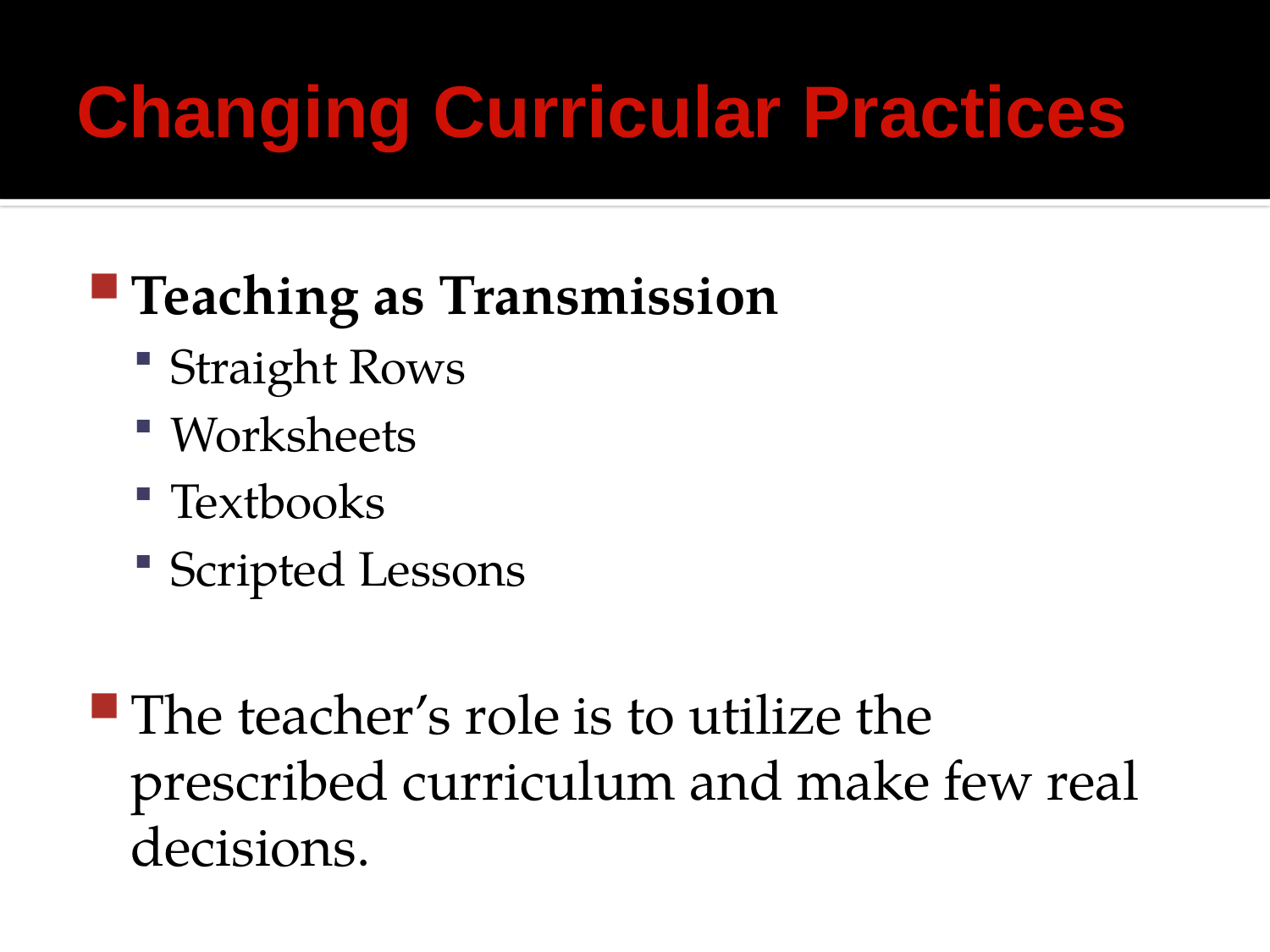

# Changing Curricular Practices
Teaching as Transmission
Straight Rows
Worksheets
Textbooks
Scripted Lessons

The teacher’s role is to utilize the prescribed curriculum and make few real decisions.